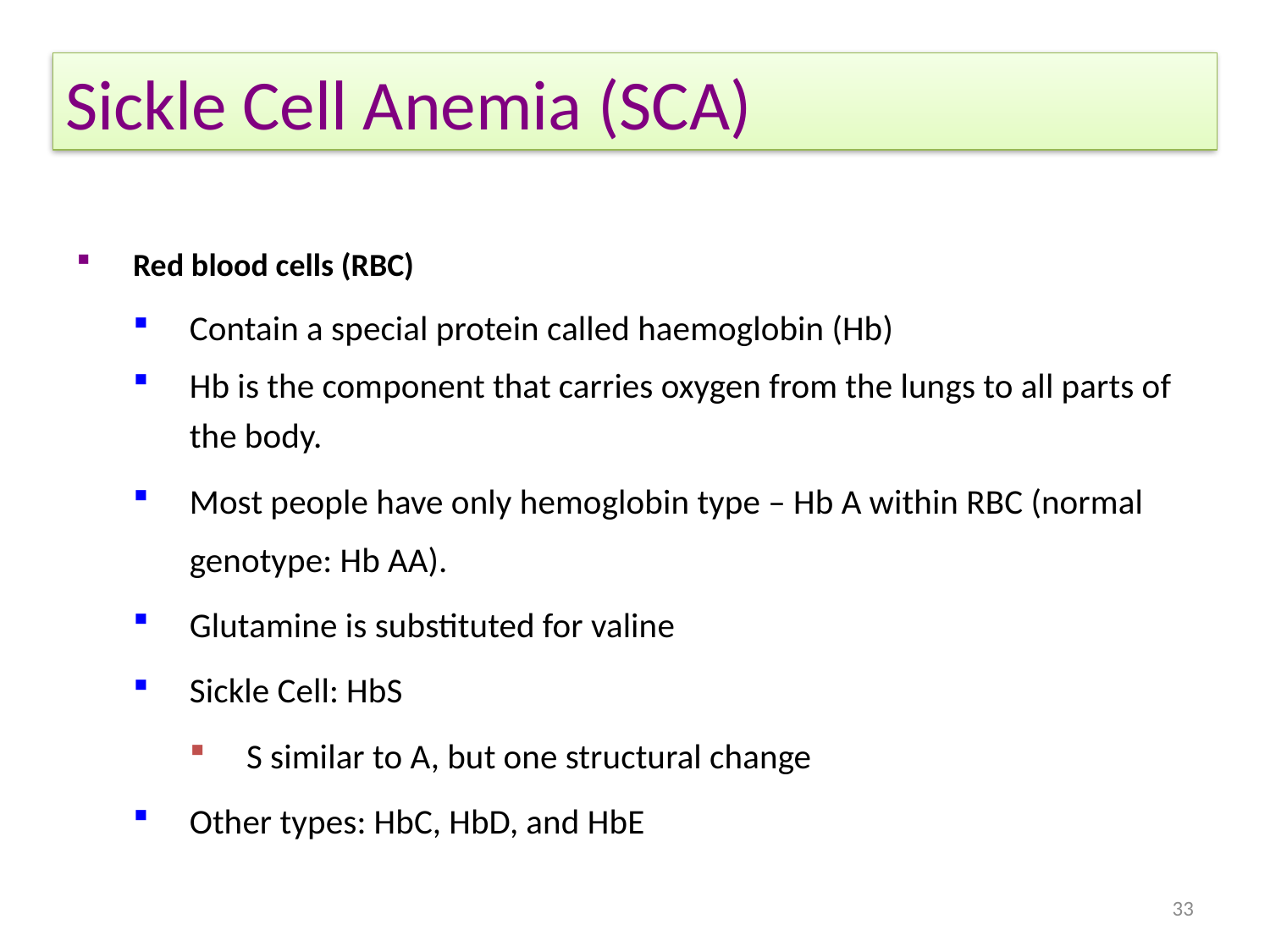

Sickle Cell Anemia (SCA)
Red blood cells (RBC)
Contain a special protein called haemoglobin (Hb)
Hb is the component that carries oxygen from the lungs to all parts of the body.
Most people have only hemoglobin type – Hb A within RBC (normal genotype: Hb AA).
Glutamine is substituted for valine
Sickle Cell: HbS
S similar to A, but one structural change
Other types: HbC, HbD, and HbE

33